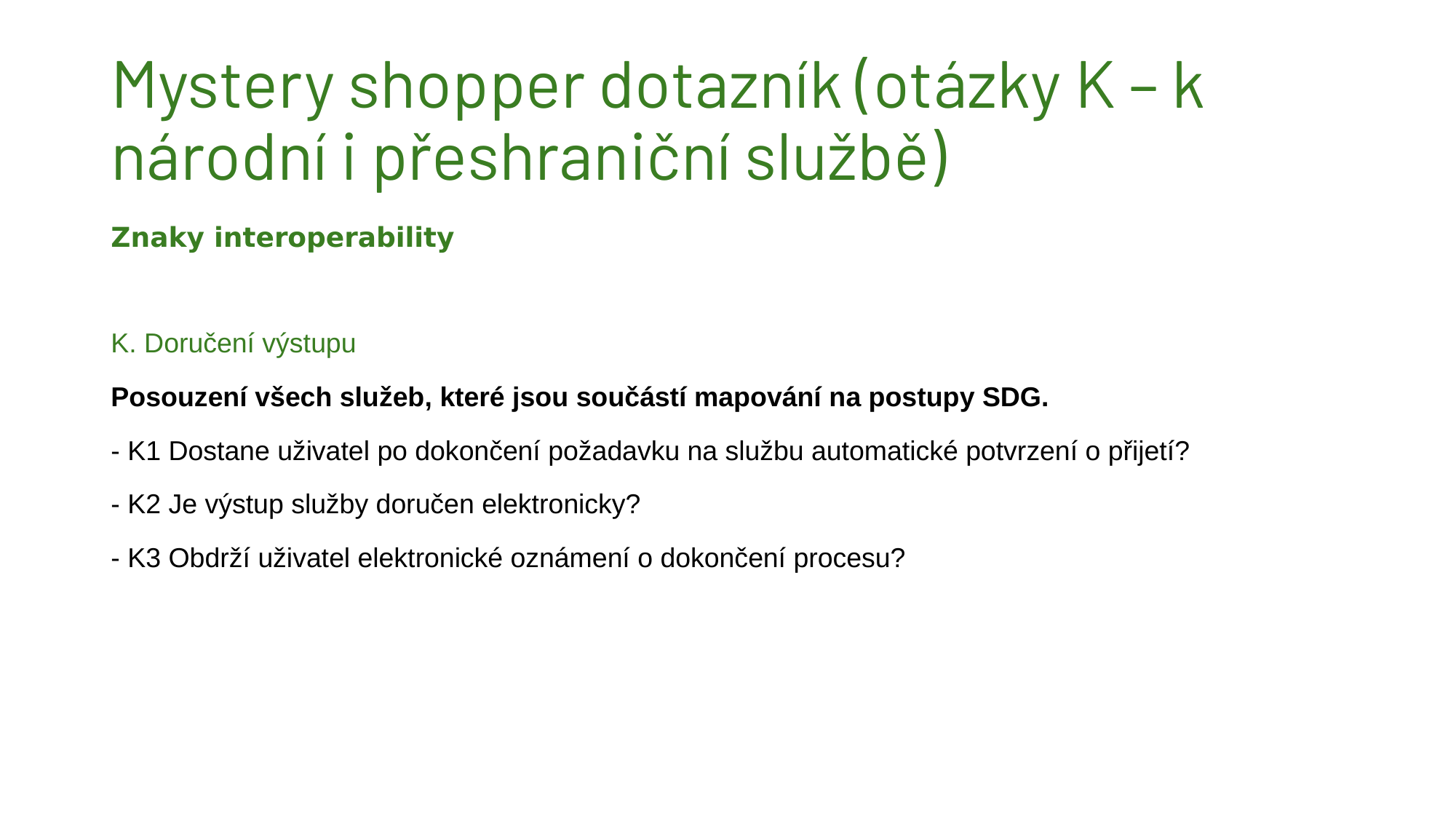

# Mystery shopper dotazník (otázky K – k národní i přeshraniční službě)
Znaky interoperability

K. Doručení výstupu
Posouzení všech služeb, které jsou součástí mapování na postupy SDG.
- K1 Dostane uživatel po dokončení požadavku na službu automatické potvrzení o přijetí?
- K2 Je výstup služby doručen elektronicky?
- K3 Obdrží uživatel elektronické oznámení o dokončení procesu?